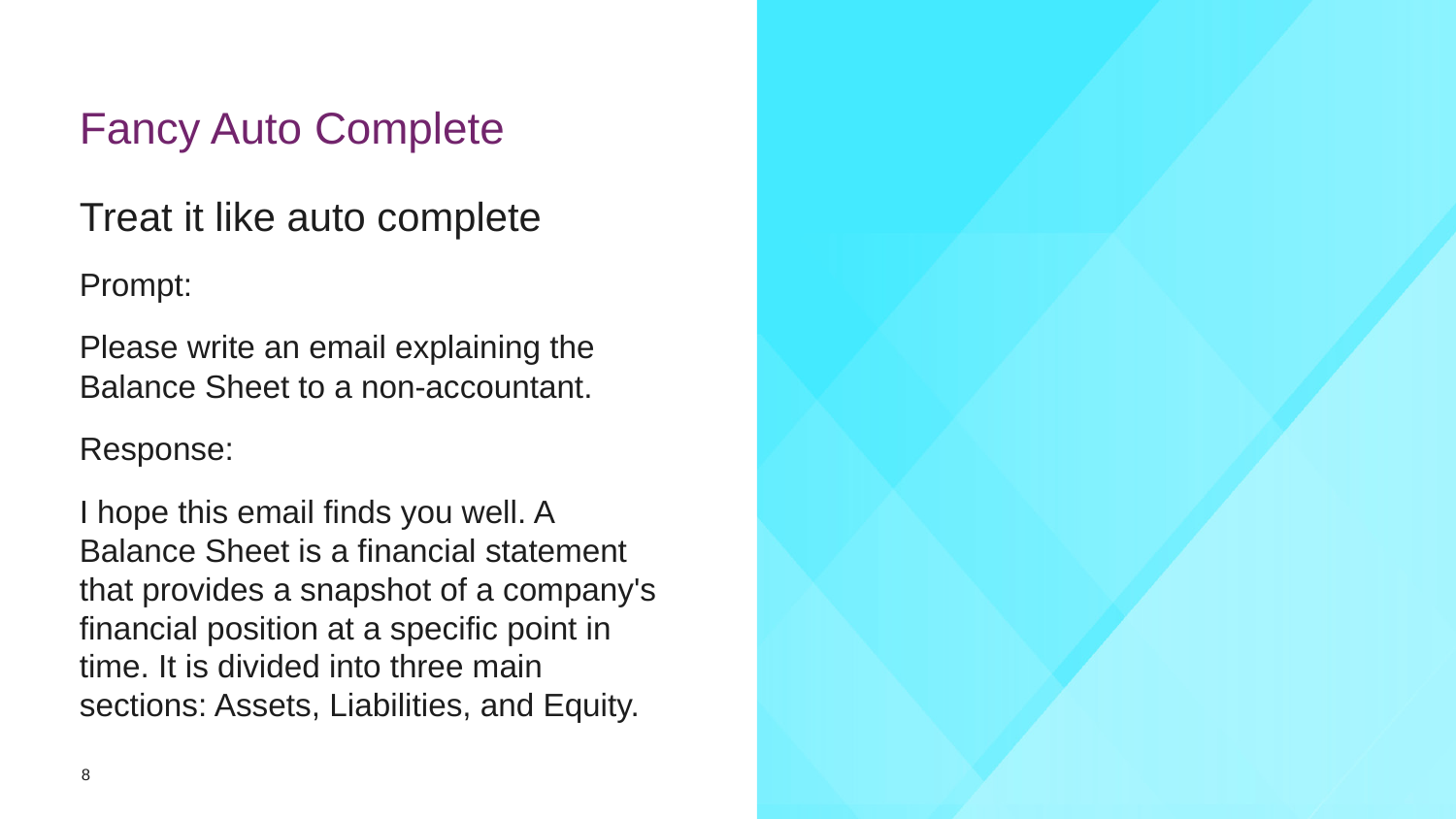

# Fancy Auto Complete
Treat it like auto complete
Prompt:
Please write an email explaining the Balance Sheet to a non-accountant.
Response:
I hope this email finds you well. A Balance Sheet is a financial statement that provides a snapshot of a company's financial position at a specific point in time. It is divided into three main sections: Assets, Liabilities, and Equity.
8